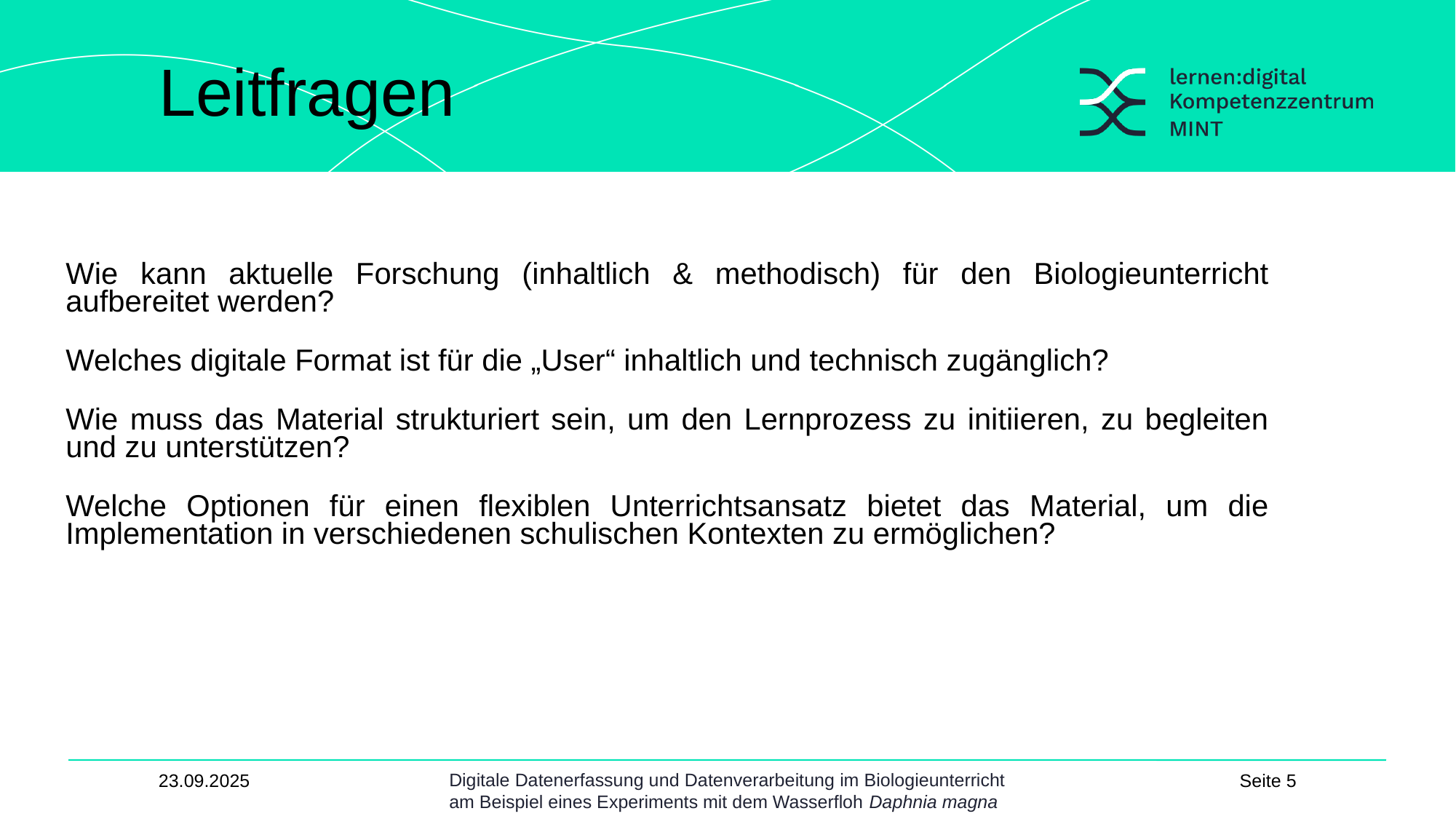

# Leitfragen
Wie kann aktuelle Forschung (inhaltlich & methodisch) für den Biologieunterricht aufbereitet werden?
Welches digitale Format ist für die „User“ inhaltlich und technisch zugänglich?
Wie muss das Material strukturiert sein, um den Lernprozess zu initiieren, zu begleiten und zu unterstützen?
Welche Optionen für einen flexiblen Unterrichtsansatz bietet das Material, um die Implementation in verschiedenen schulischen Kontexten zu ermöglichen?
23.09.2025
Seite 5